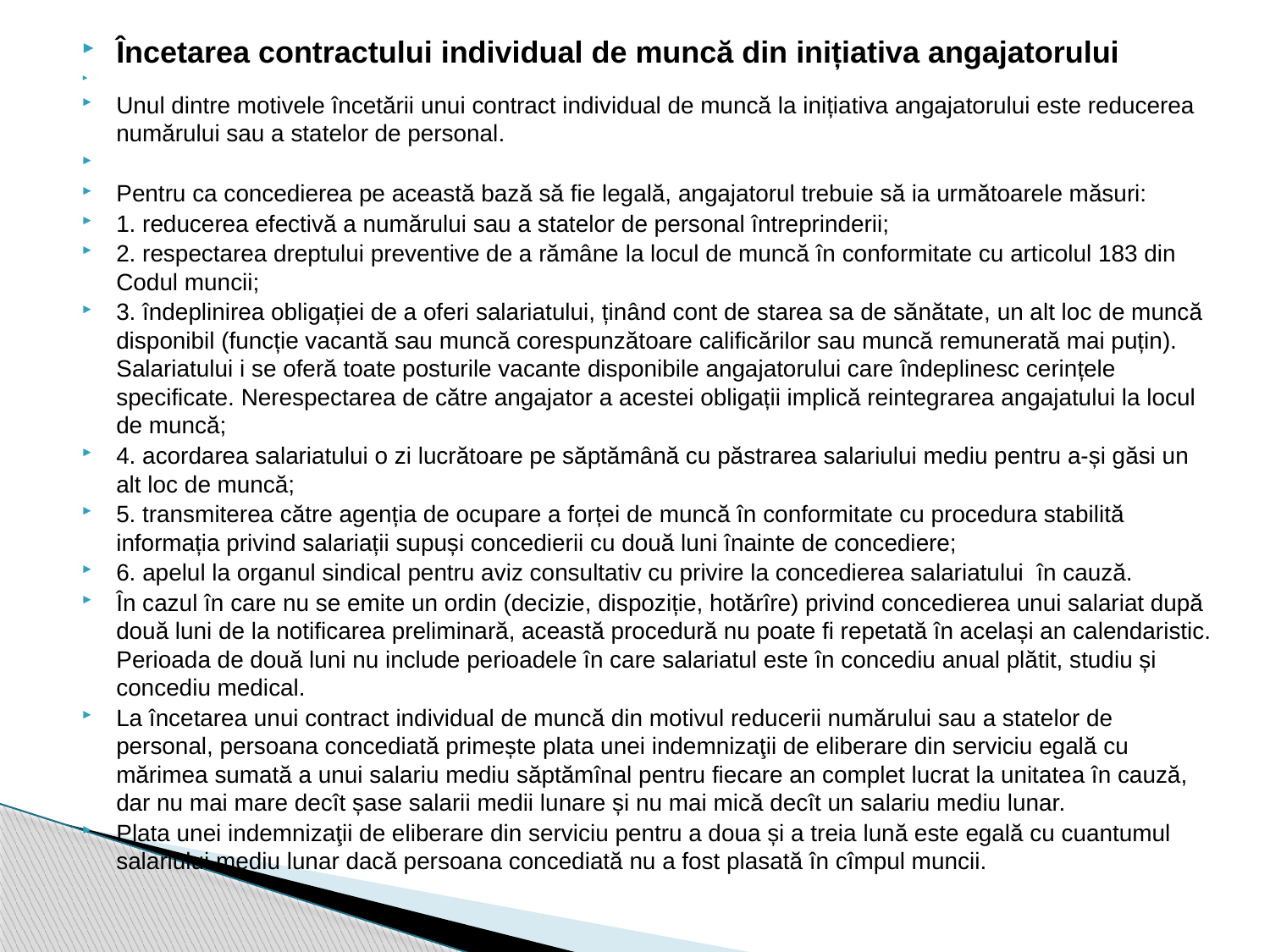

Încetarea contractului individual de muncă din inițiativa angajatorului

Unul dintre motivele încetării unui contract individual de muncă la inițiativa angajatorului este reducerea numărului sau a statelor de personal.

Pentru ca concedierea pe această bază să fie legală, angajatorul trebuie să ia următoarele măsuri:
1. reducerea efectivă a numărului sau a statelor de personal întreprinderii;
2. respectarea dreptului preventive de a rămâne la locul de muncă în conformitate cu articolul 183 din Codul muncii;
3. îndeplinirea obligației de a oferi salariatului, ținând cont de starea sa de sănătate, un alt loc de muncă disponibil (funcție vacantă sau muncă corespunzătoare calificărilor sau muncă remunerată mai puțin). Salariatului i se oferă toate posturile vacante disponibile angajatorului care îndeplinesc cerințele specificate. Nerespectarea de către angajator a acestei obligații implică reintegrarea angajatului la locul de muncă;
4. acordarea salariatului o zi lucrătoare pe săptămână cu păstrarea salariului mediu pentru a-și găsi un alt loc de muncă;
5. transmiterea către agenția de ocupare a forței de muncă în conformitate cu procedura stabilită informația privind salariații supuși concedierii cu două luni înainte de concediere;
6. apelul la organul sindical pentru aviz consultativ cu privire la concedierea salariatului  în cauză.
În cazul în care nu se emite un ordin (decizie, dispoziție, hotărîre) privind concedierea unui salariat după două luni de la notificarea preliminară, această procedură nu poate fi repetată în același an calendaristic. Perioada de două luni nu include perioadele în care salariatul este în concediu anual plătit, studiu și concediu medical.
La încetarea unui contract individual de muncă din motivul reducerii numărului sau a statelor de personal, persoana concediată primește plata unei indemnizaţii de eliberare din serviciu egală cu mărimea sumată a unui salariu mediu săptămînal pentru fiecare an complet lucrat la unitatea în cauză, dar nu mai mare decît șase salarii medii lunare și nu mai mică decît un salariu mediu lunar.
Plata unei indemnizaţii de eliberare din serviciu pentru a doua și a treia lună este egală cu cuantumul salariului mediu lunar dacă persoana concediată nu a fost plasată în cîmpul muncii.